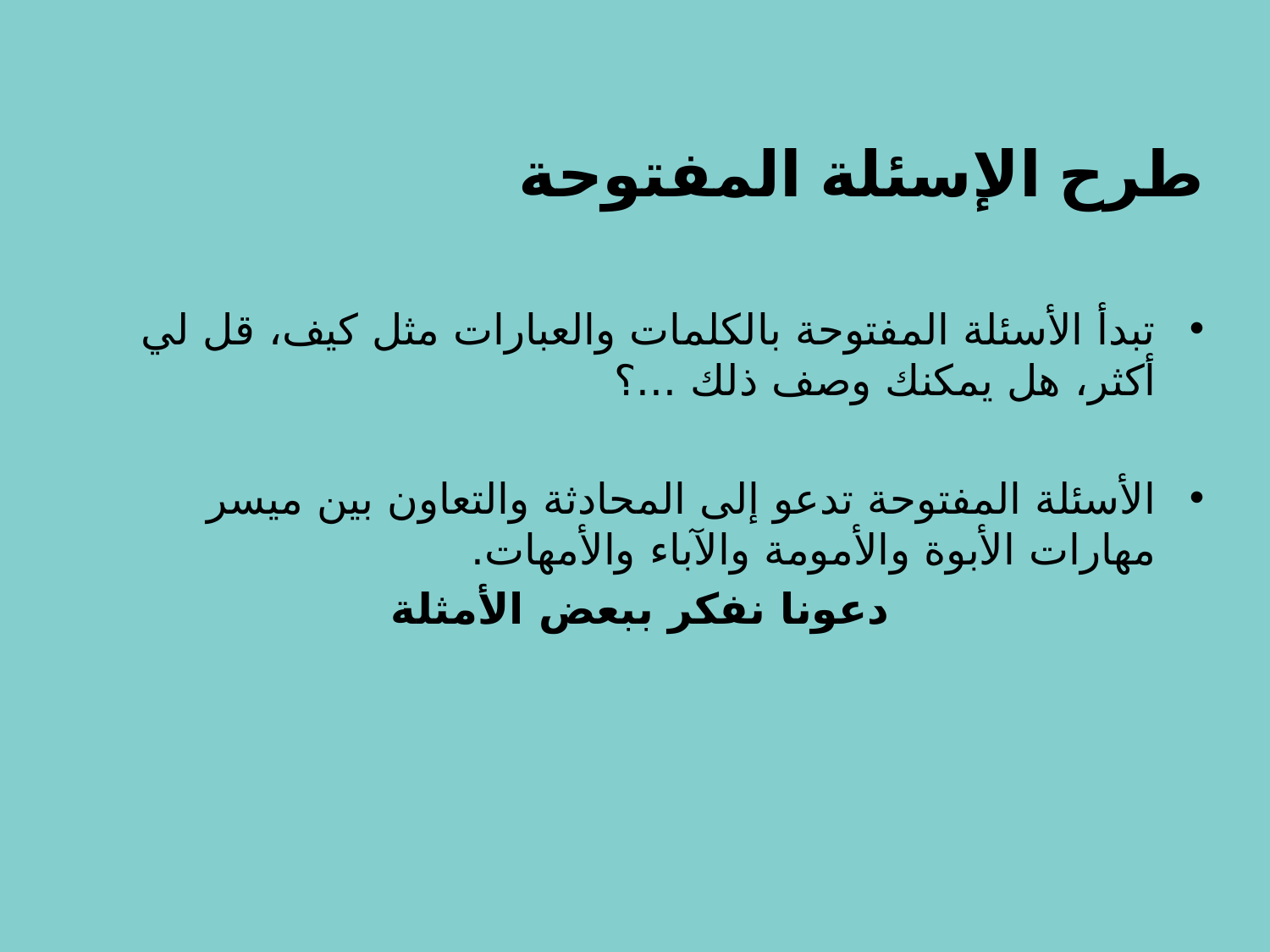

# طرح الإسئلة المفتوحة
تبدأ الأسئلة المفتوحة بالكلمات والعبارات مثل كيف، قل لي أكثر، هل يمكنك وصف ذلك ...؟

الأسئلة المفتوحة تدعو إلى المحادثة والتعاون بين ميسر مهارات الأبوة والأمومة والآباء والأمهات.
دعونا نفكر ببعض الأمثلة